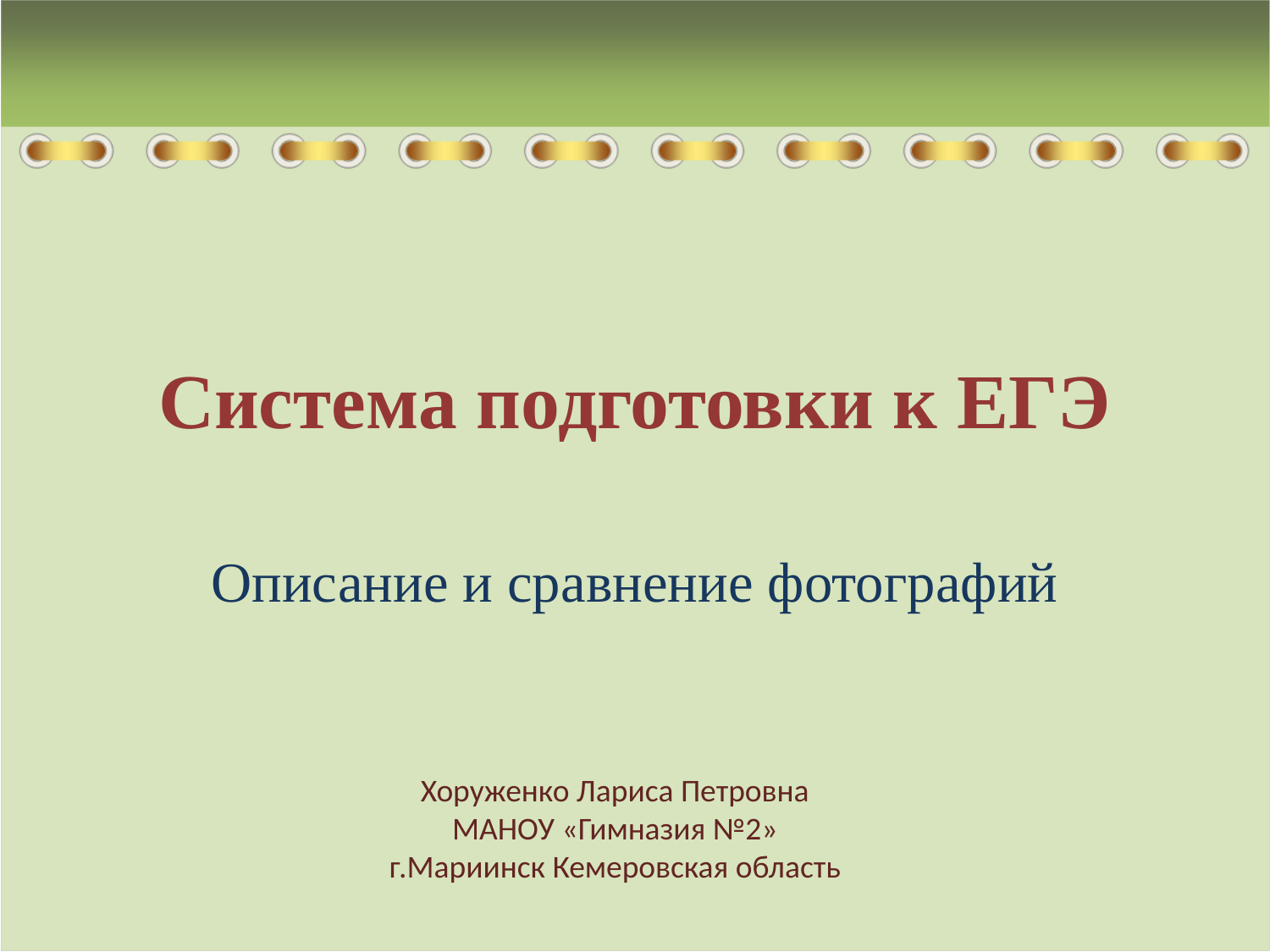

# Система подготовки к ЕГЭ
Описание и сравнение фотографий
Хоруженко Лариса Петровна
МАНОУ «Гимназия №2»
г.Мариинск Кемеровская область